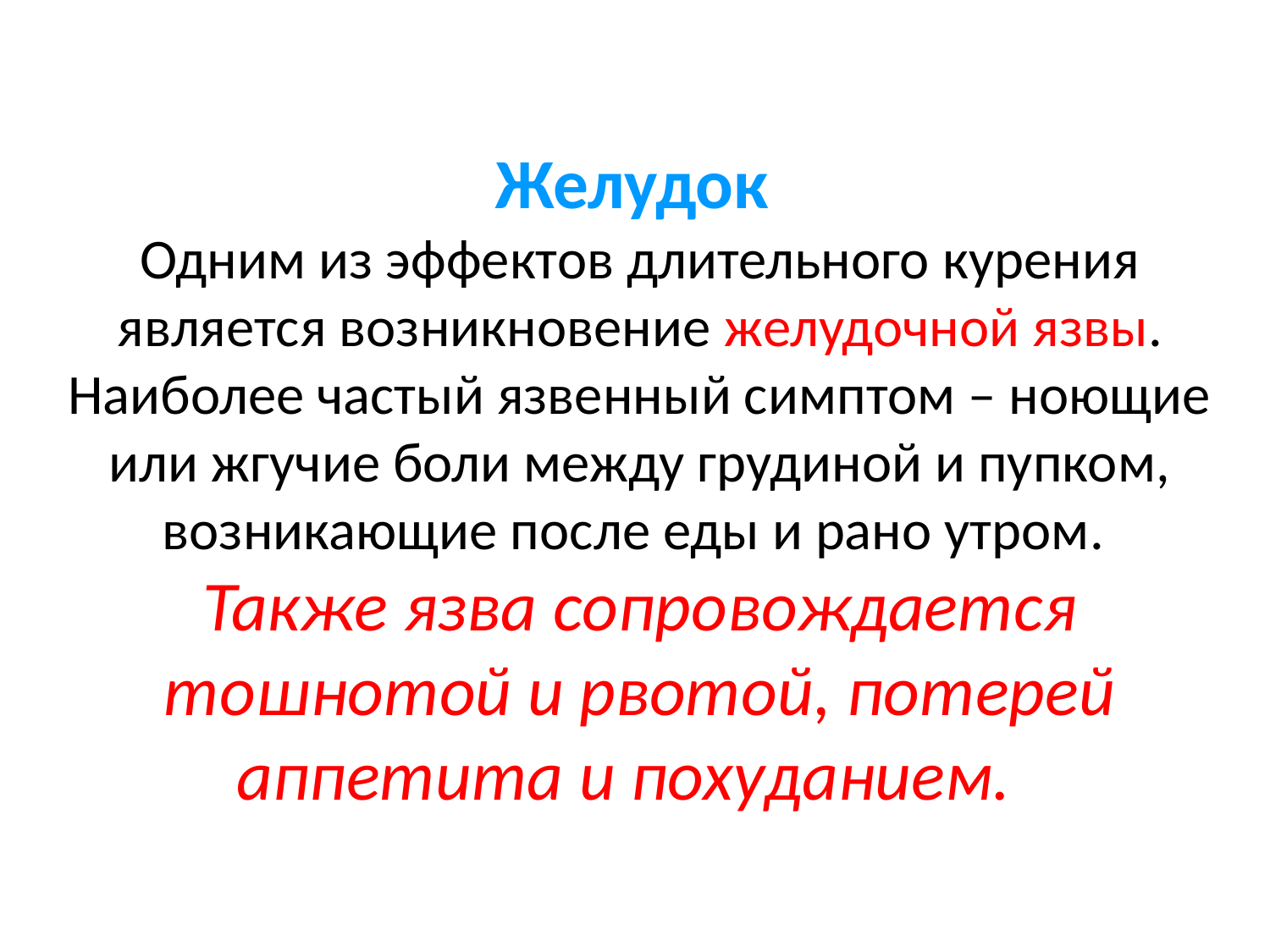

# Желудок Одним из эффектов длительного курения является возникновение желудочной язвы. Наиболее частый язвенный симптом – ноющие или жгучие боли между грудиной и пупком, возникающие после еды и рано утром.  Также язва сопровождается тошнотой и рвотой, потерей аппетита и похуданием.